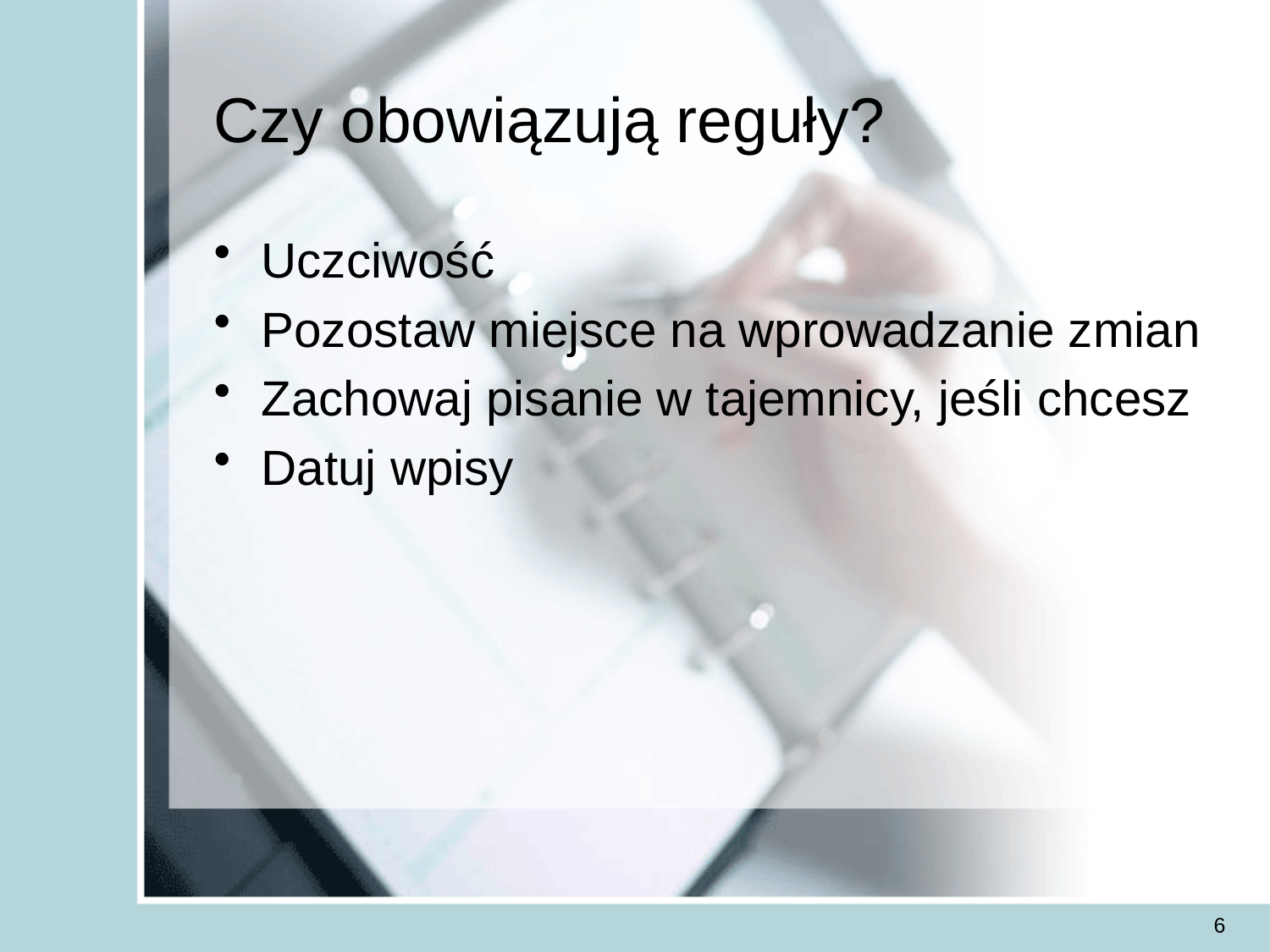

# Czy obowiązują reguły?
Uczciwość
Pozostaw miejsce na wprowadzanie zmian
Zachowaj pisanie w tajemnicy, jeśli chcesz
Datuj wpisy

6